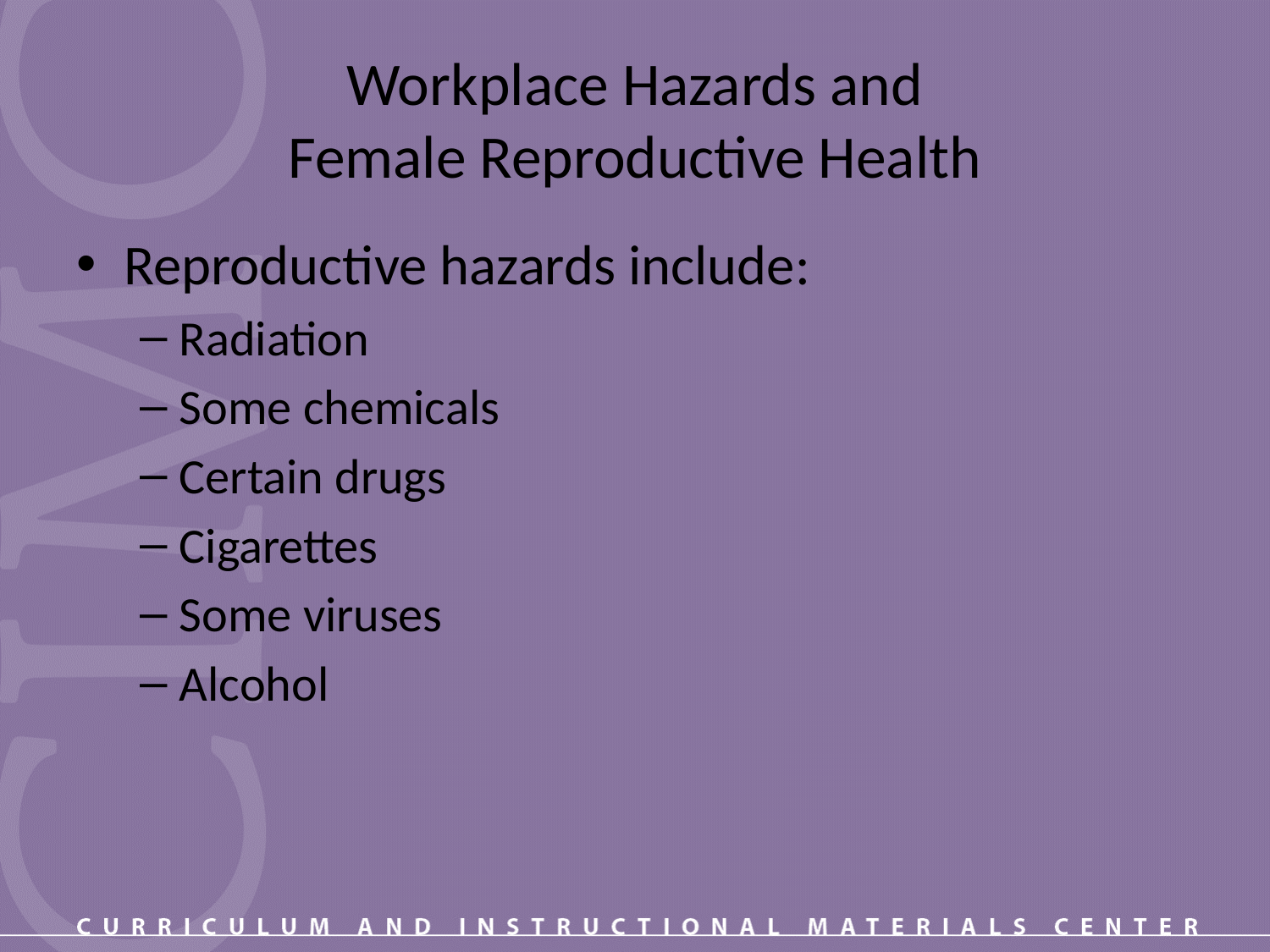

# Workplace Hazards and Female Reproductive Health
Reproductive hazards include:
Radiation
Some chemicals
Certain drugs
Cigarettes
Some viruses
Alcohol